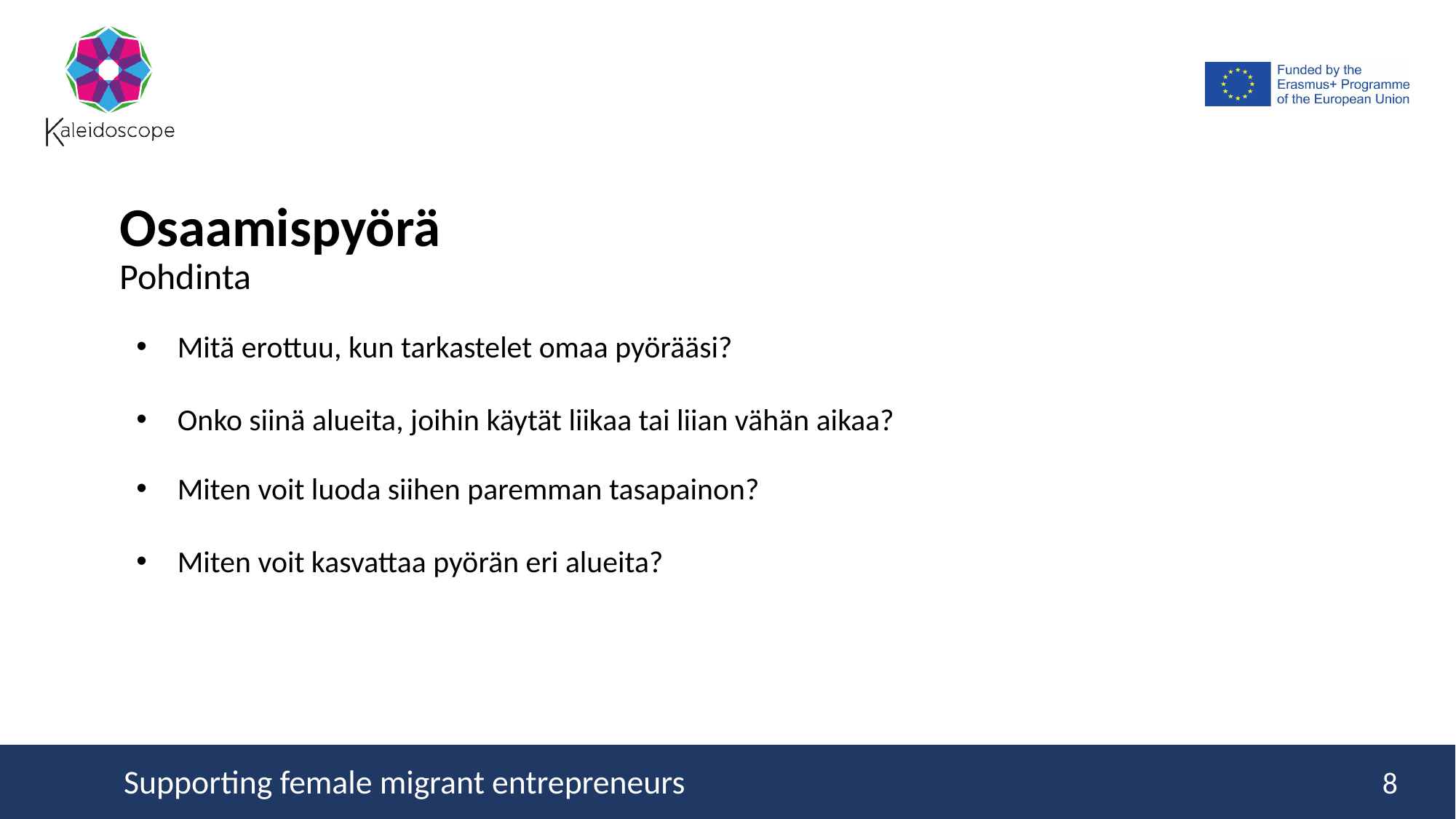

Osaamispyörä
Pohdinta
Mitä erottuu, kun tarkastelet omaa pyörääsi?

Onko siinä alueita, joihin käytät liikaa tai liian vähän aikaa?

Miten voit luoda siihen paremman tasapainon?

Miten voit kasvattaa pyörän eri alueita?
8